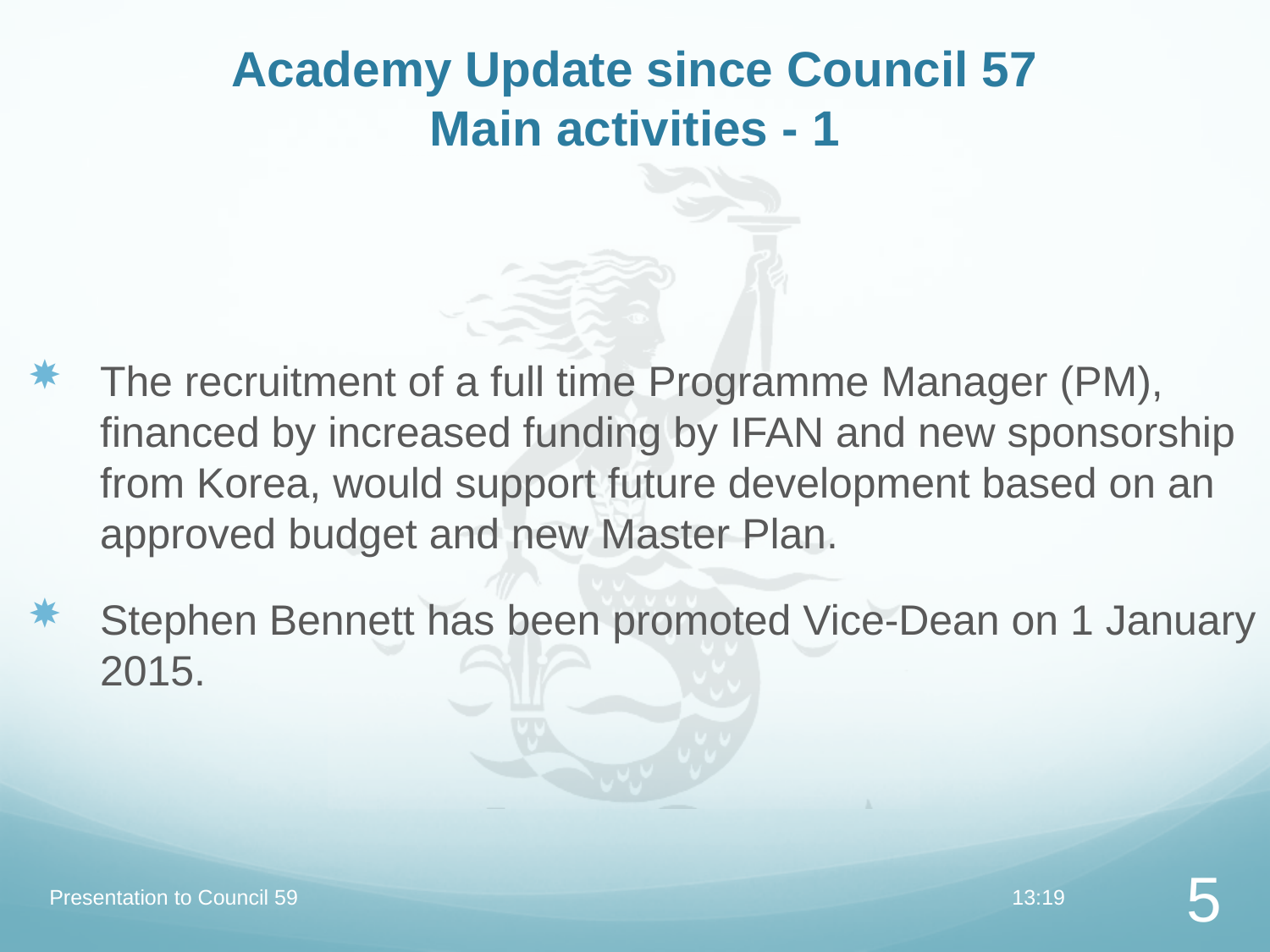

# Academy Update since Council 57 Main activities - 1

The recruitment of a full time Programme Manager (PM), financed by increased funding by IFAN and new sponsorship from Korea, would support future development based on an approved budget and new Master Plan.
Stephen Bennett has been promoted Vice-Dean on 1 January 2015.

Presentation to Council 59
13:19
5